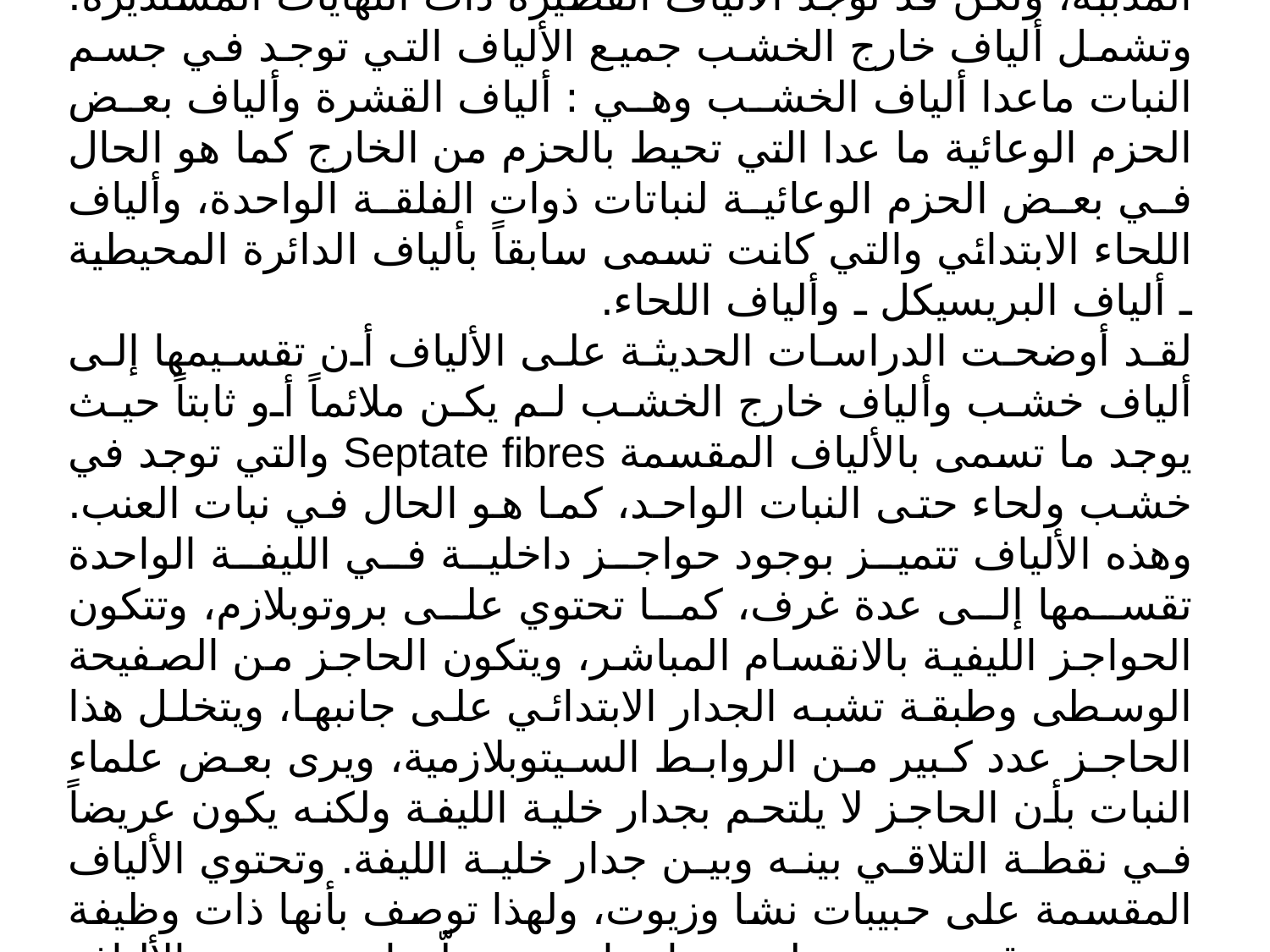

2 ـ ألياف خارج الخشب Extra- xylary fibres
	هي ألياف طويلة مغزلية الشكل ومدببة الطرفين تشبه الألياف المدببة، ولكن قد توجد الألياف القصيرة ذات النهايات المستديرة. وتشمل ألياف خارج الخشب جميع الألياف التي توجد في جسم النبات ماعدا ألياف الخشب وهي : ألياف القشرة وألياف بعض الحزم الوعائية ما عدا التي تحيط بالحزم من الخارج كما هو الحال في بعض الحزم الوعائية لنباتات ذوات الفلقة الواحدة، وألياف اللحاء الابتدائي والتي كانت تسمى سابقاً بألياف الدائرة المحيطية ـ ألياف البريسيكل ـ وألياف اللحاء.
	لقد أوضحت الدراسات الحديثة على الألياف أن تقسيمها إلى ألياف خشب وألياف خارج الخشب لم يكن ملائماً أو ثابتاً حيث يوجد ما تسمى بالألياف المقسمة Septate fibres والتي توجد في خشب ولحاء حتى النبات الواحد، كما هو الحال في نبات العنب. وهذه الألياف تتميز بوجود حواجز داخلية في الليفة الواحدة تقسمها إلى عدة غرف، كما تحتوي على بروتوبلازم، وتتكون الحواجز الليفية بالانقسام المباشر، ويتكون الحاجز من الصفيحة الوسطى وطبقة تشبه الجدار الابتدائي على جانبها، ويتخلل هذا الحاجز عدد كبير من الروابط السيتوبلازمية، ويرى بعض علماء النبات بأن الحاجز لا يلتحم بجدار خلية الليفة ولكنه يكون عريضاً في نقطة التلاقي بينه وبين جدار خلية الليفة. وتحتوي الألياف المقسمة على حبيبات نشا وزيوت، ولهذا توصف بأنها ذات وظيفة تخزينية وقد تحتوي على مواد راتنجية وبلّورات. وتوجد الألياف المقسمة في الخشب الثانوي للعديد من نباتات ذوات الفلقتين ( شكل 53 ).